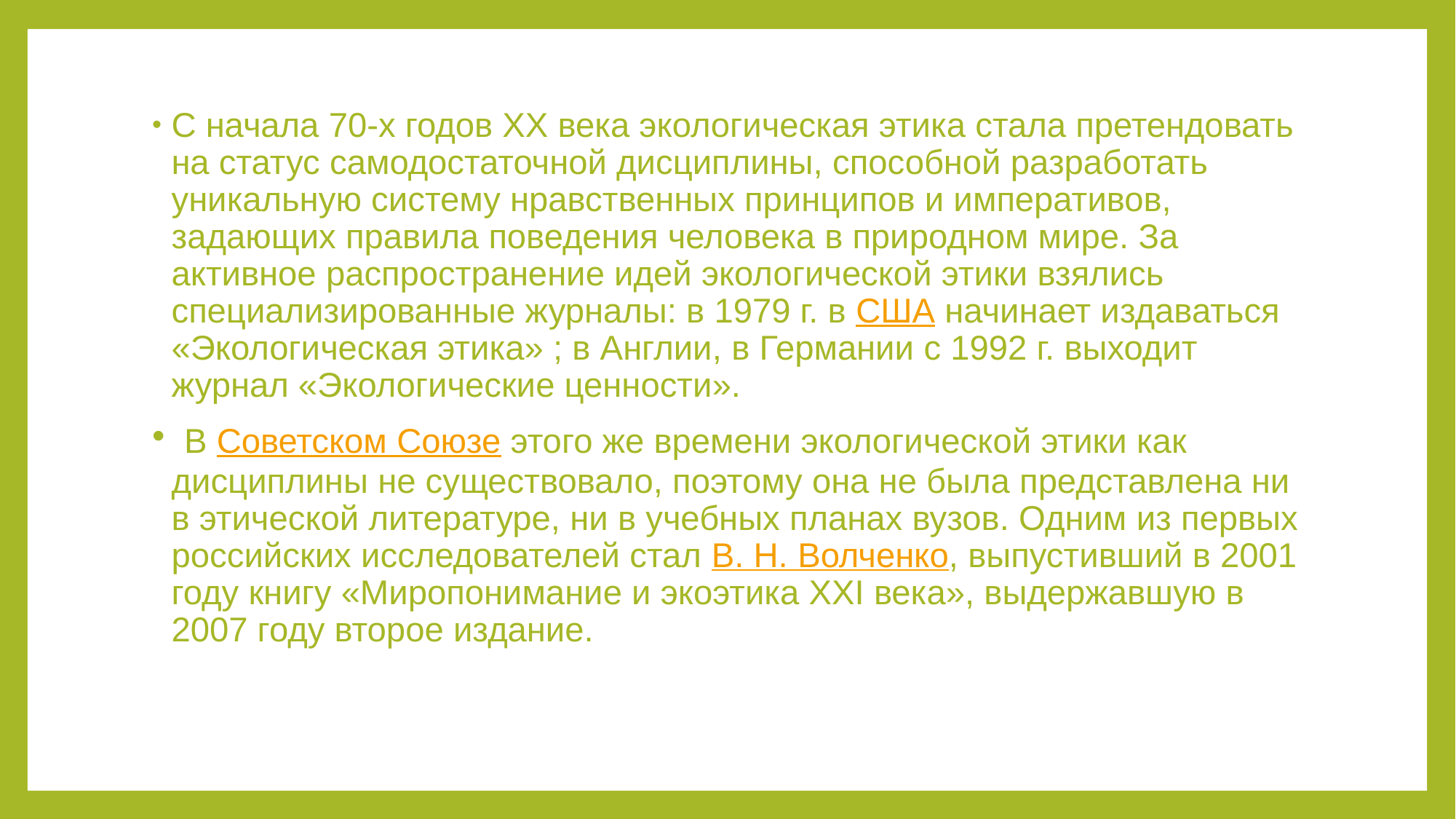

#
С начала 70-х годов XX века экологическая этика стала претендовать на статус самодостаточной дисциплины, способной разработать уникальную систему нравственных принципов и императивов, задающих правила поведения человека в природном мире. За активное распространение идей экологической этики взялись специализированные журналы: в 1979 г. в США начинает издаваться  «Экологическая этика» ; в Англии, в Германии с 1992 г. выходит журнал «Экологические ценности».
 В Советском Союзе этого же времени экологической этики как дисциплины не существовало, поэтому она не была представлена ни в этической литературе, ни в учебных планах вузов. Одним из первых российских исследователей стал В. Н. Волченко, выпустивший в 2001 году книгу «Миропонимание и экоэтика XXI века», выдержавшую в 2007 году второе издание.